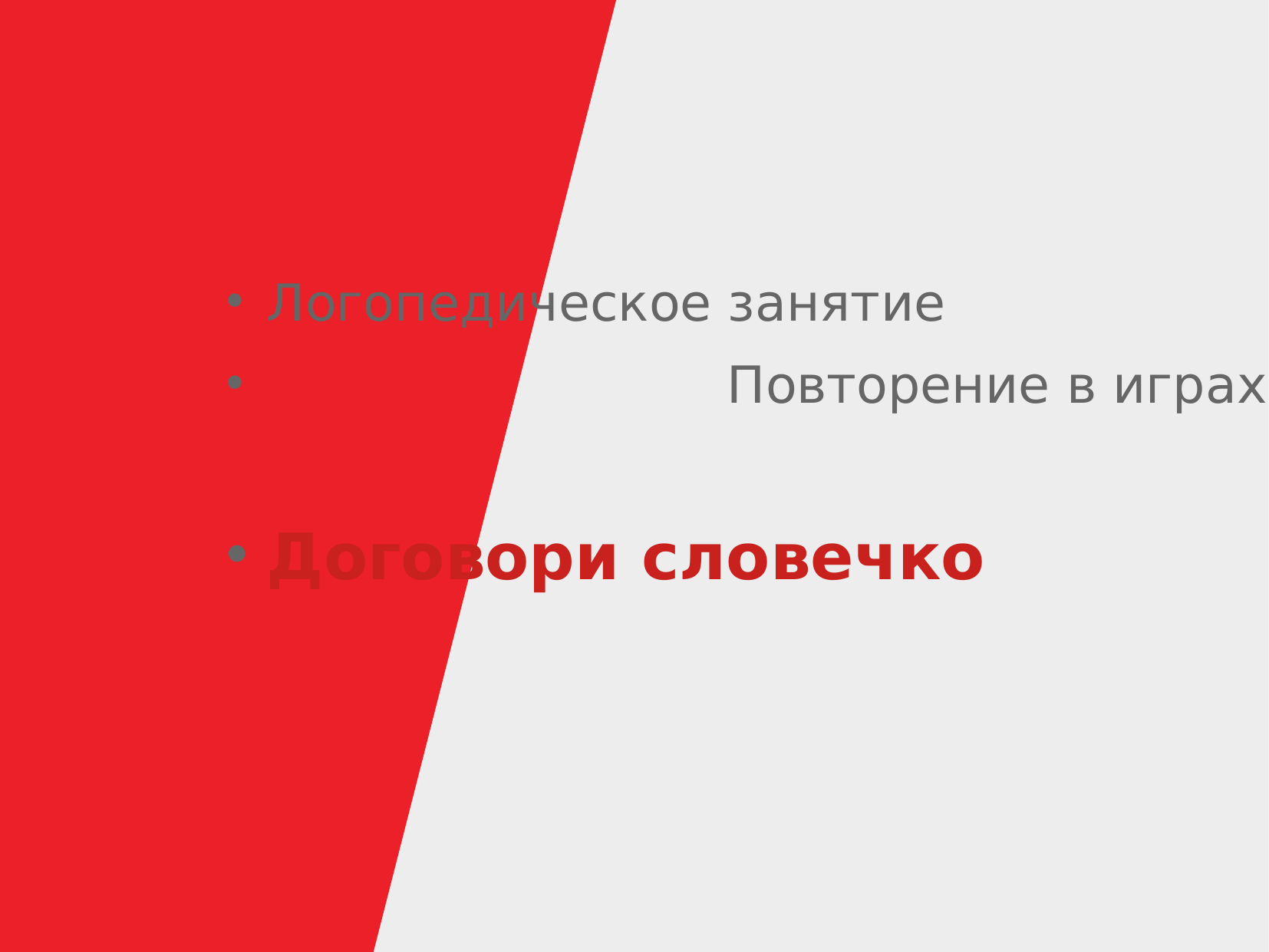

Логопедическое занятие
  				Повторение в играх

Договори словечко